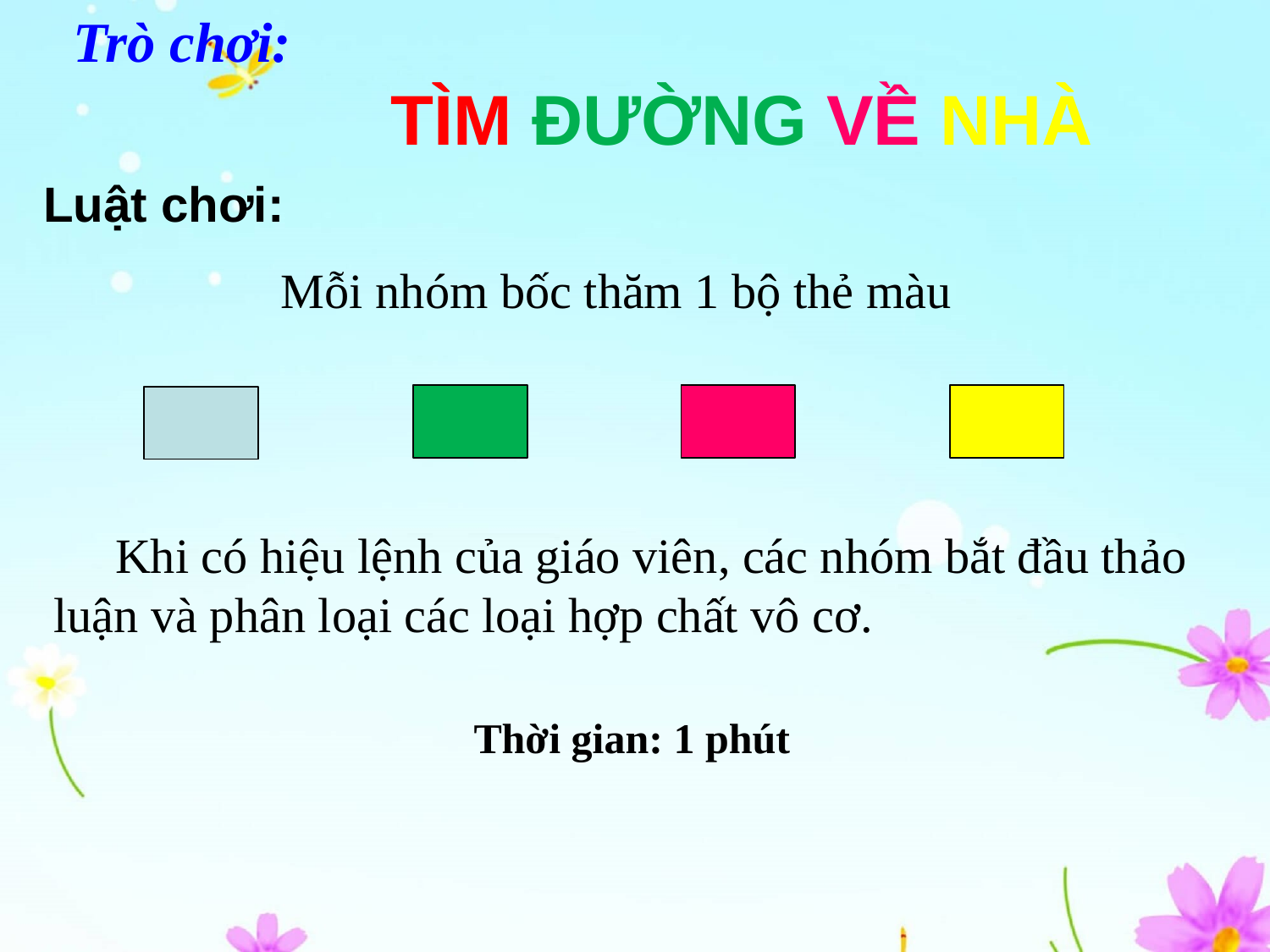

Trò chơi:
TÌM ĐƯỜNG VỀ NHÀ
Luật chơi:
Mỗi nhóm bốc thăm 1 bộ thẻ màu

     Khi có hiệu lệnh của giáo viên, các nhóm bắt đầu thảo luận và phân loại các loại hợp chất vô cơ.

Thời gian: 1 phút